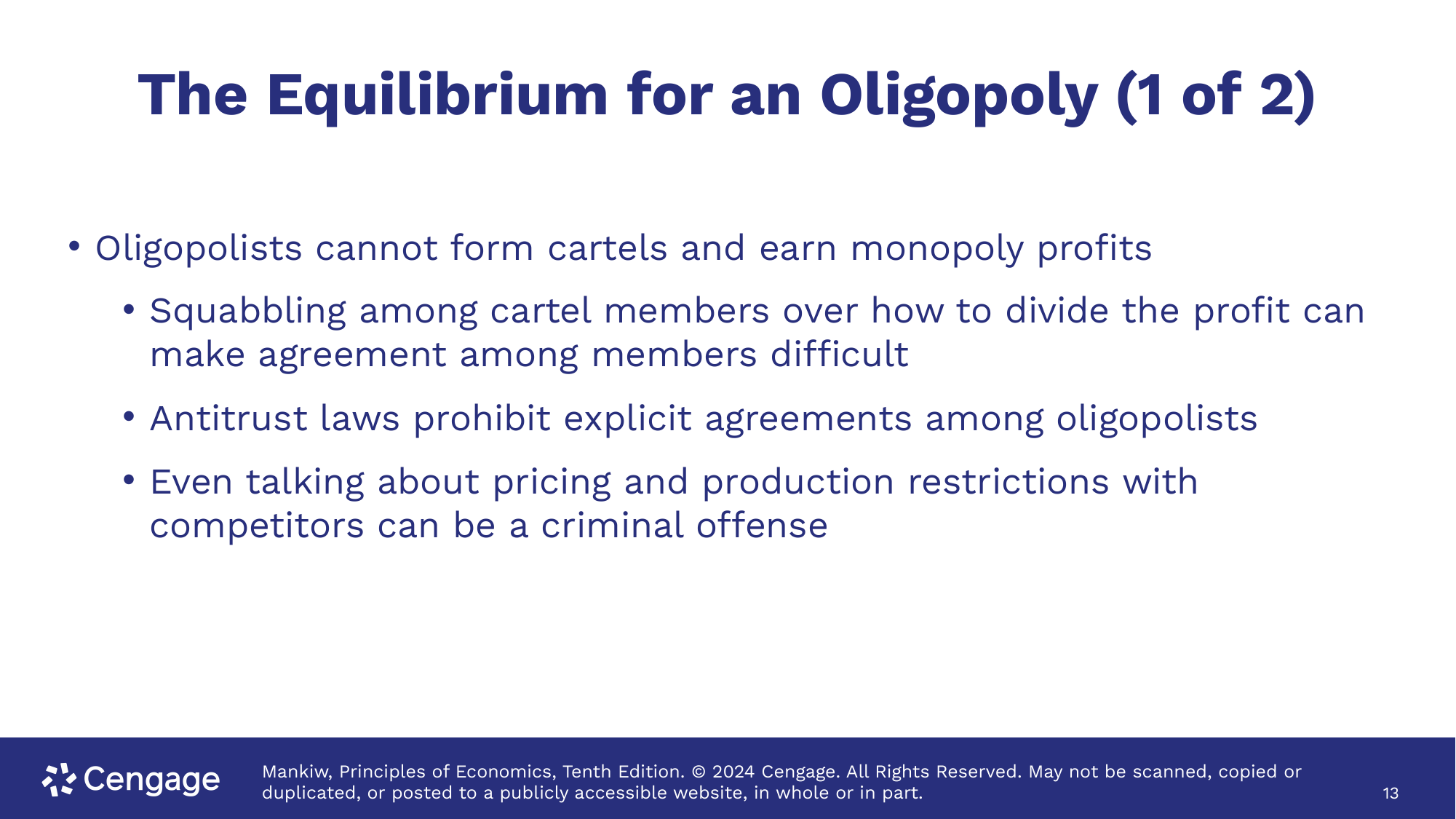

# The Equilibrium for an Oligopoly (1 of 2)
Oligopolists cannot form cartels and earn monopoly profits
Squabbling among cartel members over how to divide the profit can make agreement among members difficult
Antitrust laws prohibit explicit agreements among oligopolists
Even talking about pricing and production restrictions with competitors can be a criminal offense